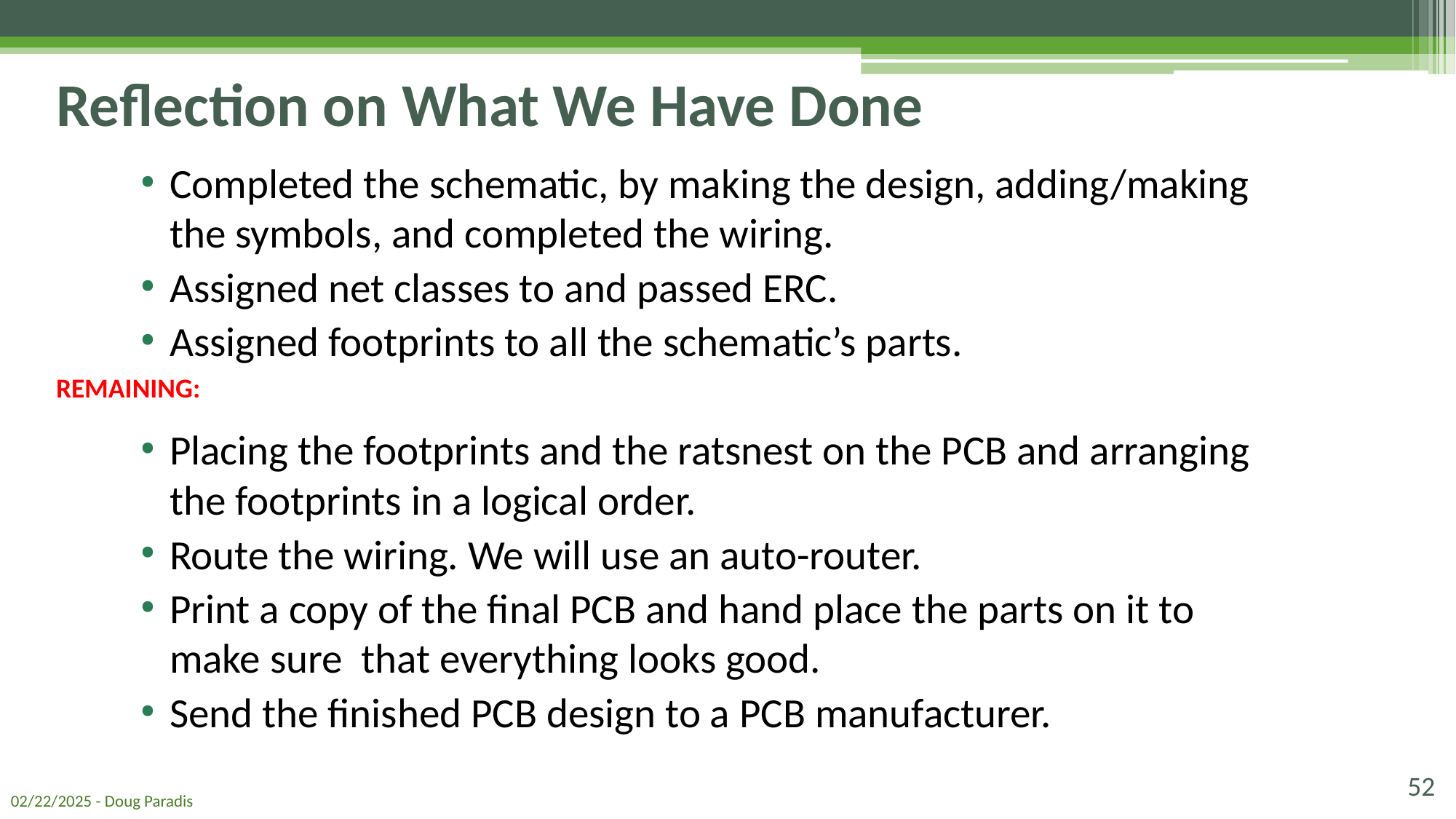

# Reflection on What We Have Done
Completed the schematic, by making the design, adding/making the symbols, and completed the wiring.
Assigned net classes to and passed ERC.
Assigned footprints to all the schematic’s parts.

Placing the footprints and the ratsnest on the PCB and arranging
the footprints in a logical order.
Route the wiring. We will use an auto-router.
Print a copy of the final PCB and hand place the parts on it to make sure  that everything looks good.
Send the finished PCB design to a PCB manufacturer.

REMAINING:
52
02/22/2025 - Doug Paradis